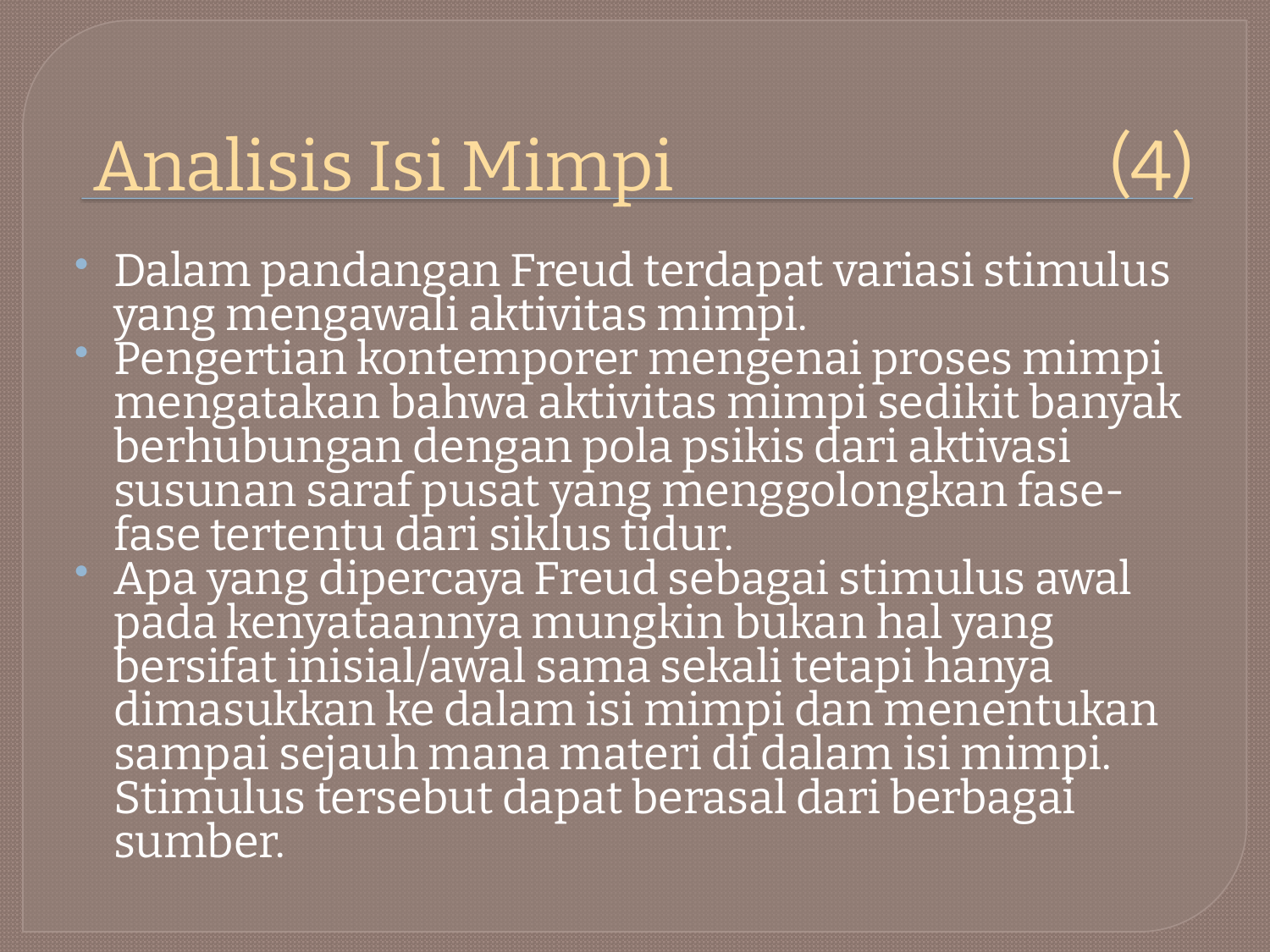

# Analisis Isi Mimpi				(4)

Dalam pandangan Freud terdapat variasi stimulus yang mengawali aktivitas mimpi.
Pengertian kontemporer mengenai proses mimpi mengatakan bahwa aktivitas mimpi sedikit banyak berhubungan dengan pola psikis dari aktivasi susunan saraf pusat yang menggolongkan fase-fase tertentu dari siklus tidur.
Apa yang dipercaya Freud sebagai stimulus awal pada kenyataannya mungkin bukan hal yang bersifat inisial/awal sama sekali tetapi hanya dimasukkan ke dalam isi mimpi dan menentukan sampai sejauh mana materi di dalam isi mimpi. Stimulus tersebut dapat berasal dari berbagai sumber.